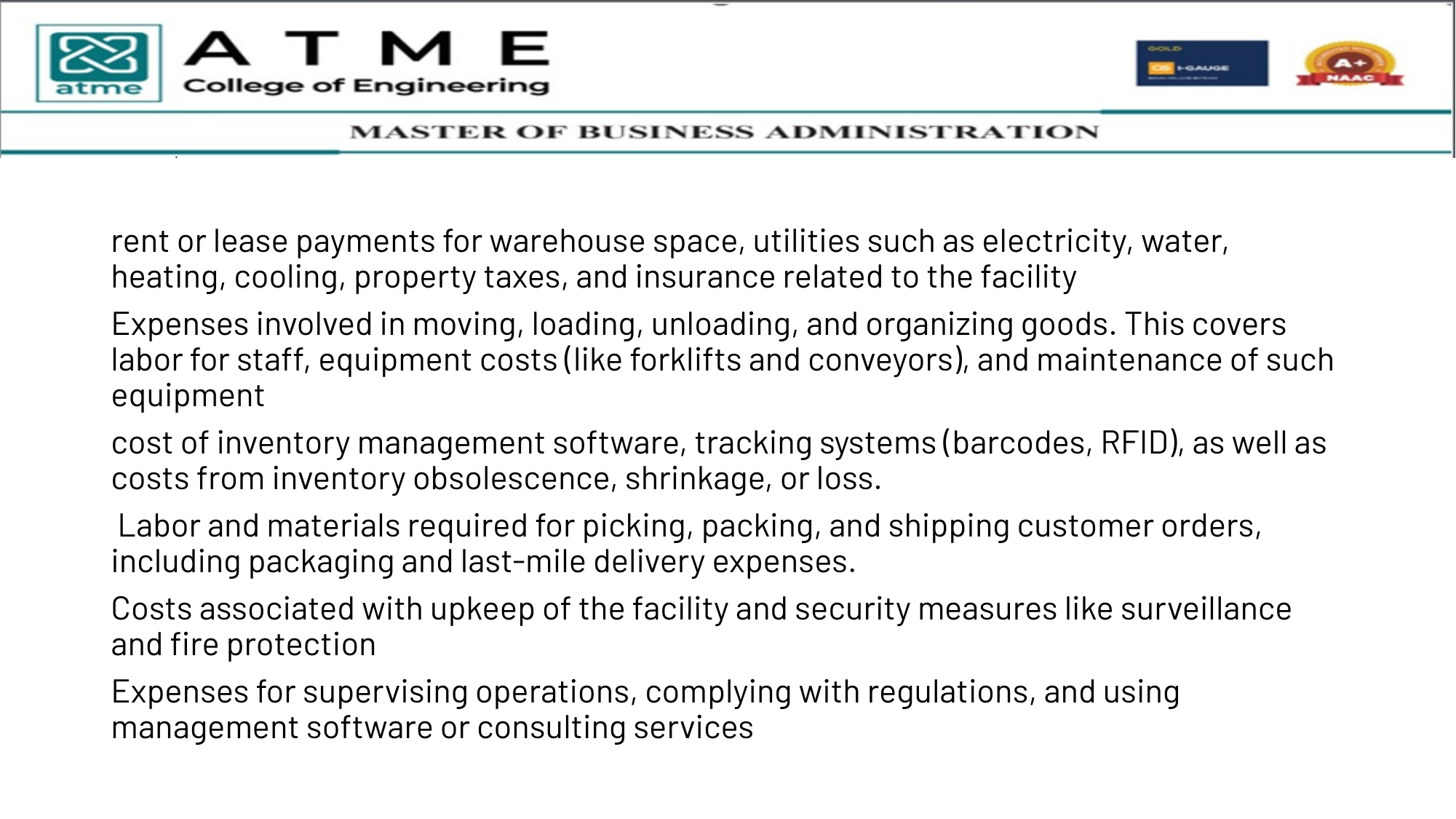

rent or lease payments for warehouse space, utilities such as electricity, water, heating, cooling, property taxes, and insurance related to the facility
Expenses involved in moving, loading, unloading, and organizing goods. This covers labor for staff, equipment costs (like forklifts and conveyors), and maintenance of such equipment
cost of inventory management software, tracking systems (barcodes, RFID), as well as costs from inventory obsolescence, shrinkage, or loss.​
 Labor and materials required for picking, packing, and shipping customer orders, including packaging and last-mile delivery expenses.​
Costs associated with upkeep of the facility and security measures like surveillance and fire protection
Expenses for supervising operations, complying with regulations, and using management software or consulting services